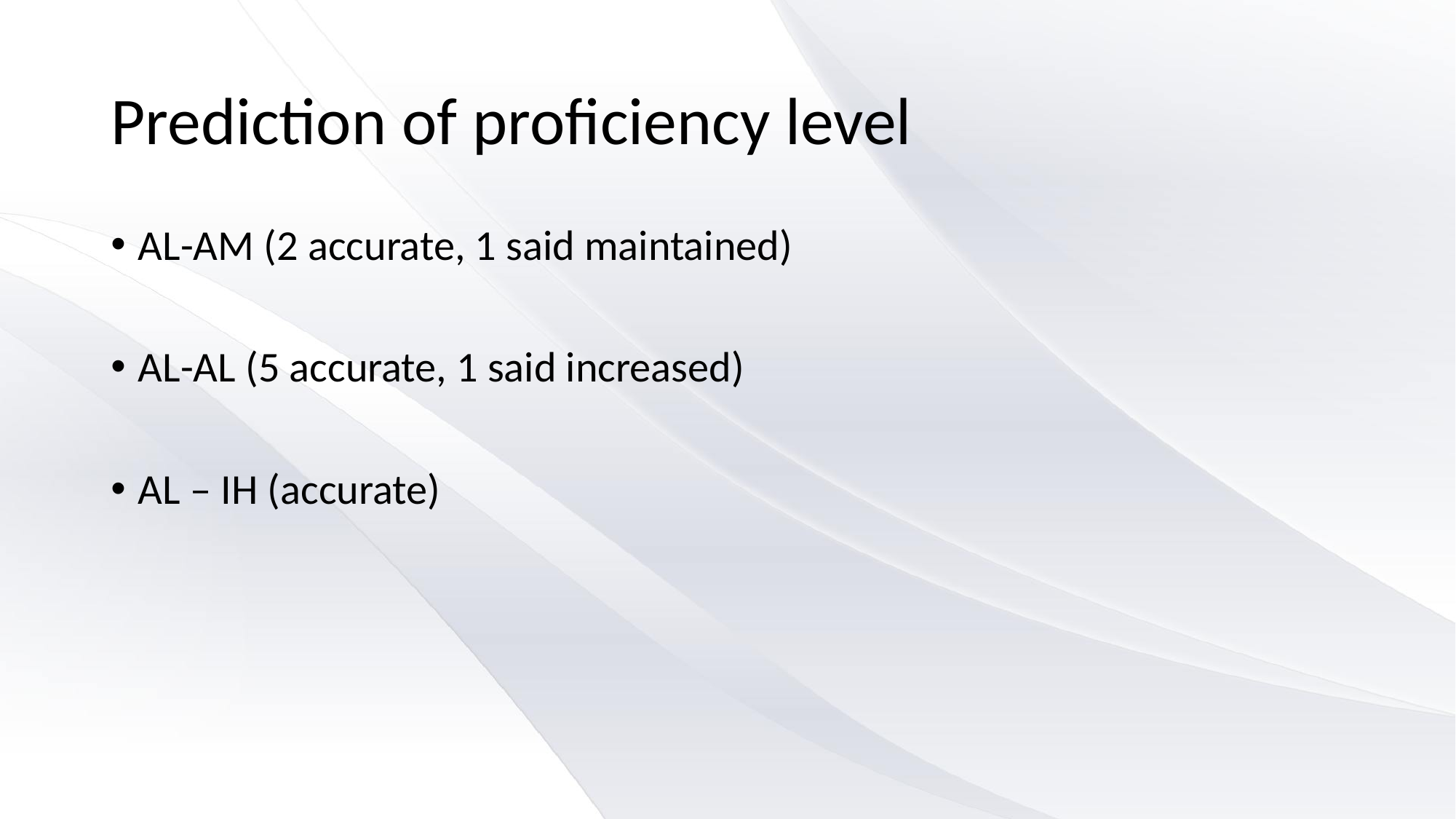

# Prediction of proficiency level
AL-AM (2 accurate, 1 said maintained)

AL-AL (5 accurate, 1 said increased)

AL – IH (accurate)